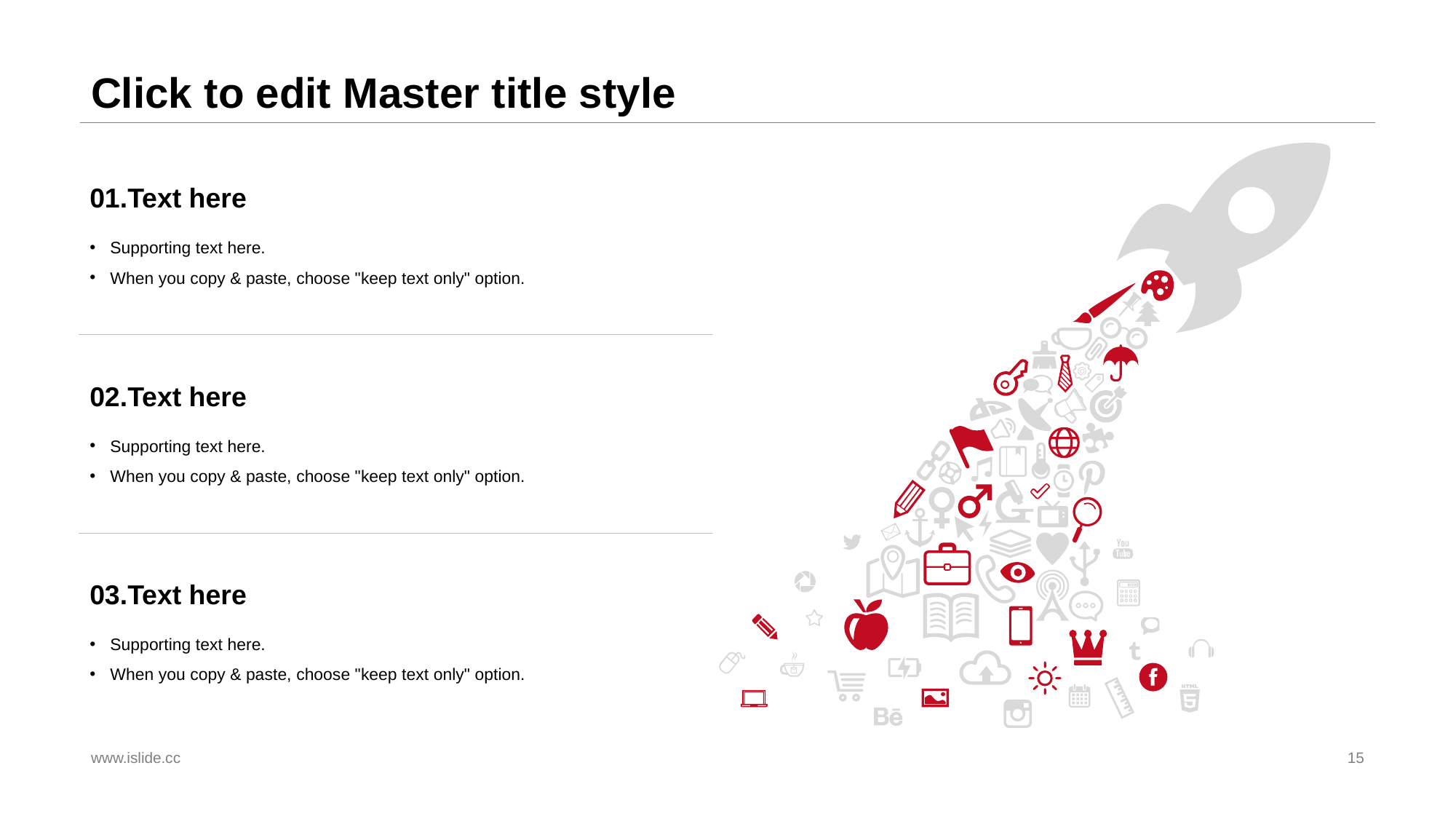

# Click to edit Master title style

01.Text here
Supporting text here.
When you copy & paste, choose "keep text only" option.
02.Text here
Supporting text here.
When you copy & paste, choose "keep text only" option.
03.Text here
Supporting text here.
When you copy & paste, choose "keep text only" option.
www.islide.cc
15